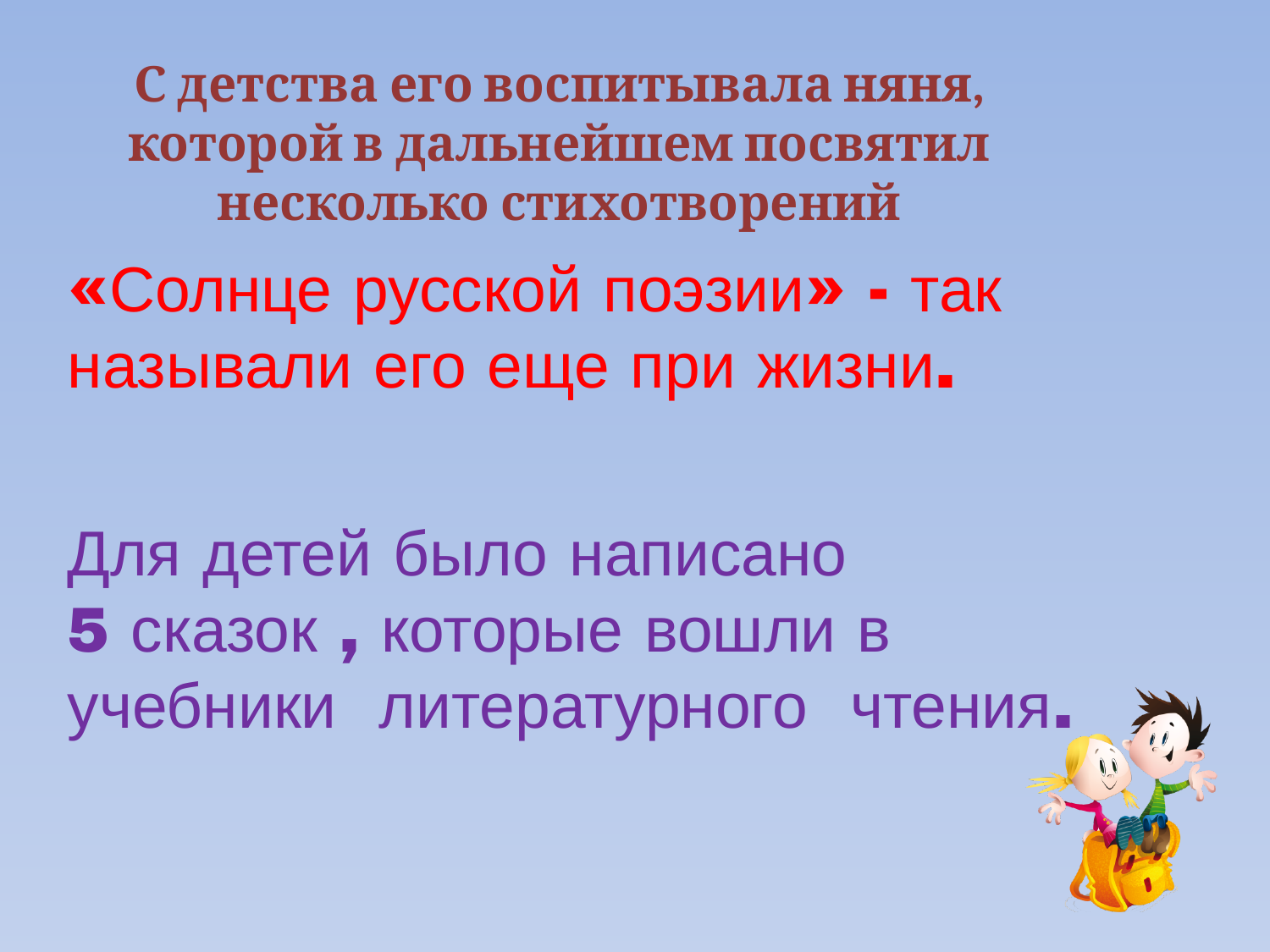

С детства его воспитывала няня,
которой в дальнейшем посвятил
несколько стихотворений
«Солнце русской поэзии» - так называли его еще при жизни.

Для детей было написано
5 сказок , которые вошли в
учебники  литературного  чтения.